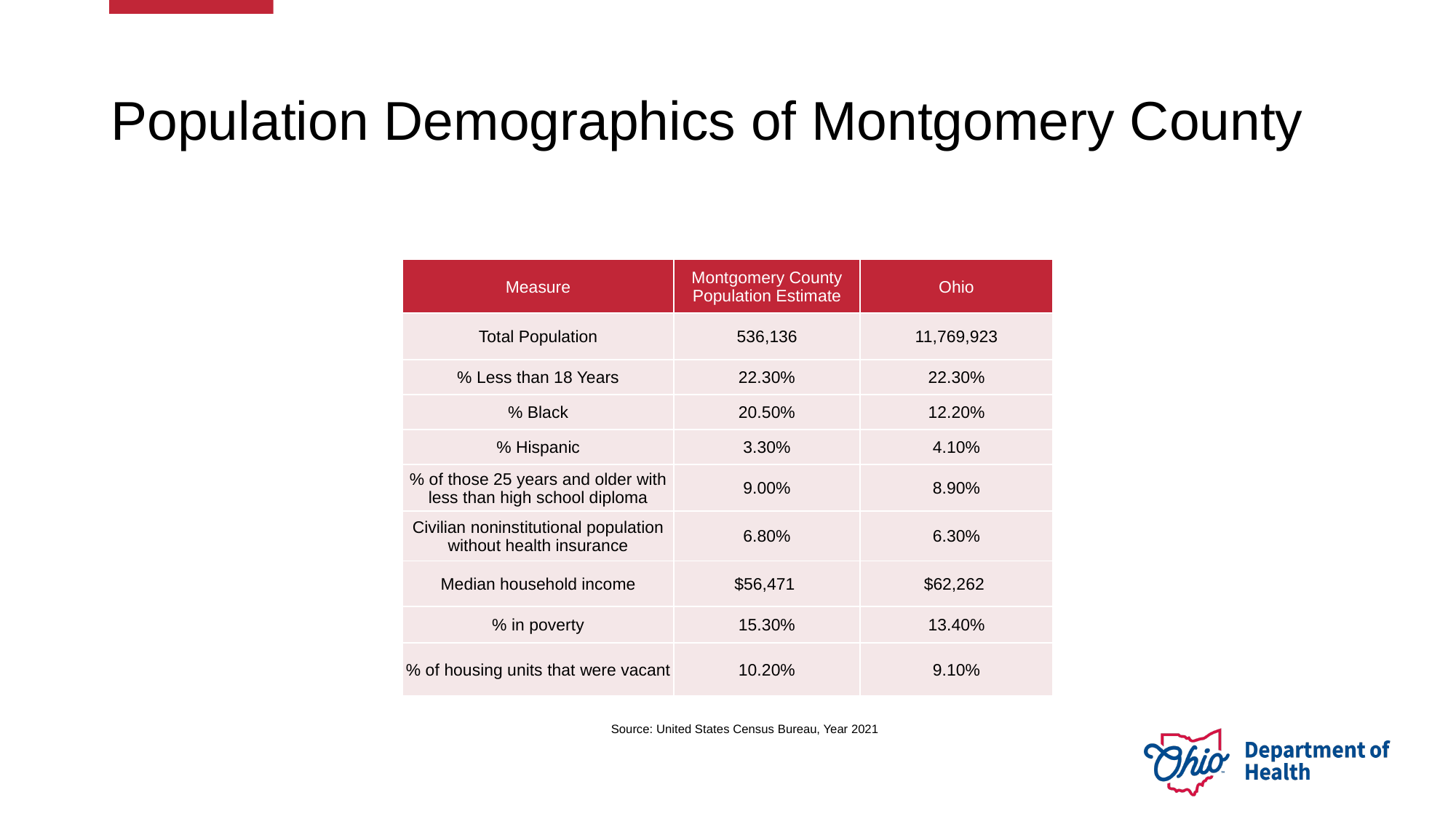

# Population Demographics of Montgomery County
| Measure | Montgomery County Population Estimate | Ohio |
| --- | --- | --- |
| Total Population | 536,136 | 11,769,923 |
| % Less than 18 Years | 22.30% | 22.30% |
| % Black | 20.50% | 12.20% |
| % Hispanic | 3.30% | 4.10% |
| % of those 25 years and older with less than high school diploma | 9.00% | 8.90% |
| Civilian noninstitutional population without health insurance | 6.80% | 6.30% |
| Median household income | $56,471 | $62,262 |
| % in poverty | 15.30% | 13.40% |
| % of housing units that were vacant | 10.20% | 9.10% |
Source: United States Census Bureau, Year 2021